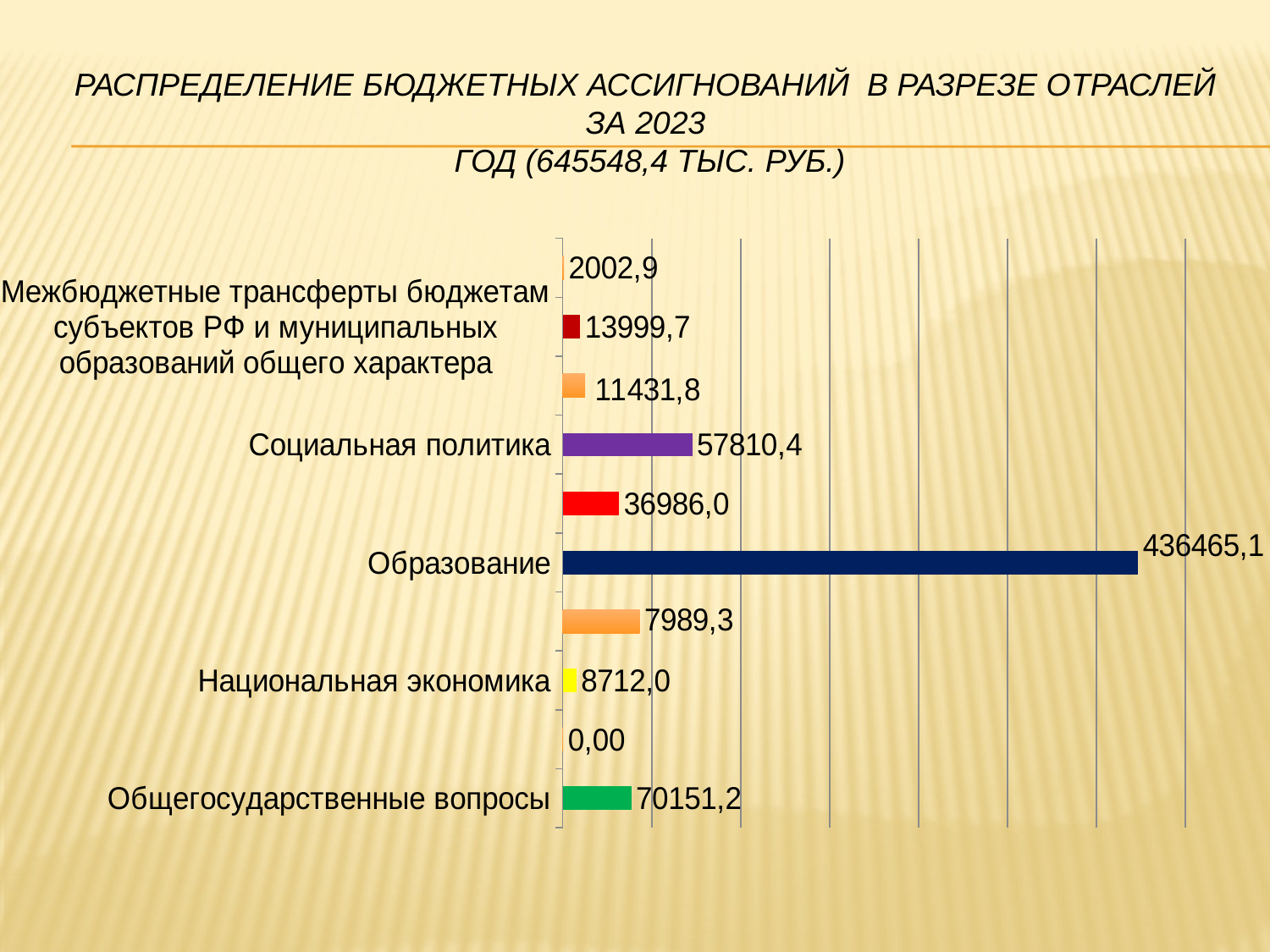

# Распределение бюджетных ассигнований  в разрезе отраслей за 2023 год (645548,4 тыс. руб.)

### Chart

| Category |   |
|---|---|
| Общегосударственные вопросы | 38528.7 |
| Националная безопасность и правоохранительная деятельность | 220.0 |
| Национальная экономика | 7749.0 |
| ЖКХ | 43225.5 |
| Образование | 323478.9 |
| Культура и кинематография | 31724.5 |
| Социальная политика | 72819.3 |
| Физическая культура и спорт | 12614.4 |
| Межбюджетные трансферты бюджетам субъектов РФ и муниципальных образований общего характера | 9775.7 |
| Здравоохранение | 651.6 |

[unsupported chart]